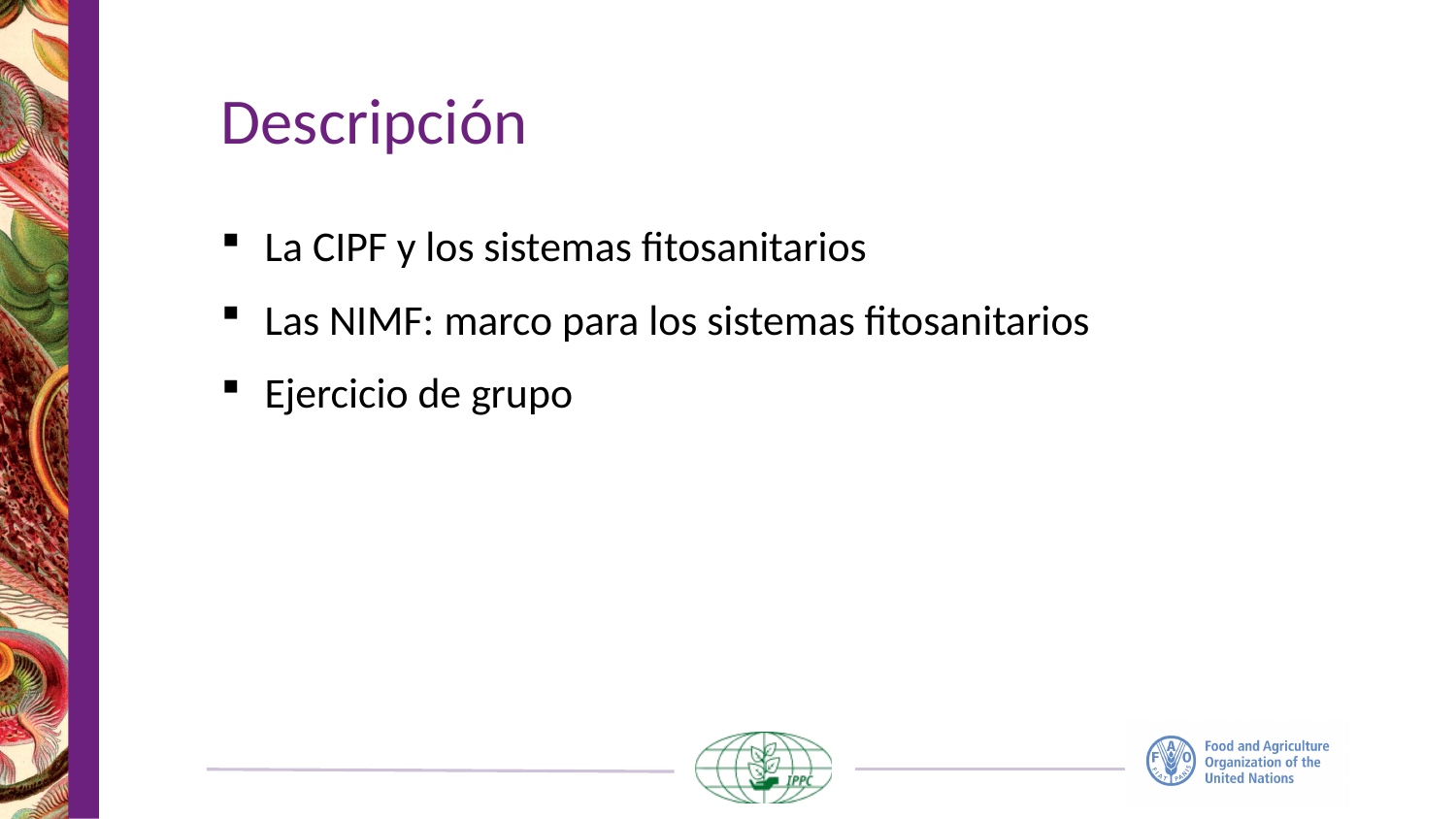

# Descripción
La CIPF y los sistemas fitosanitarios
Las NIMF: marco para los sistemas fitosanitarios
Ejercicio de grupo